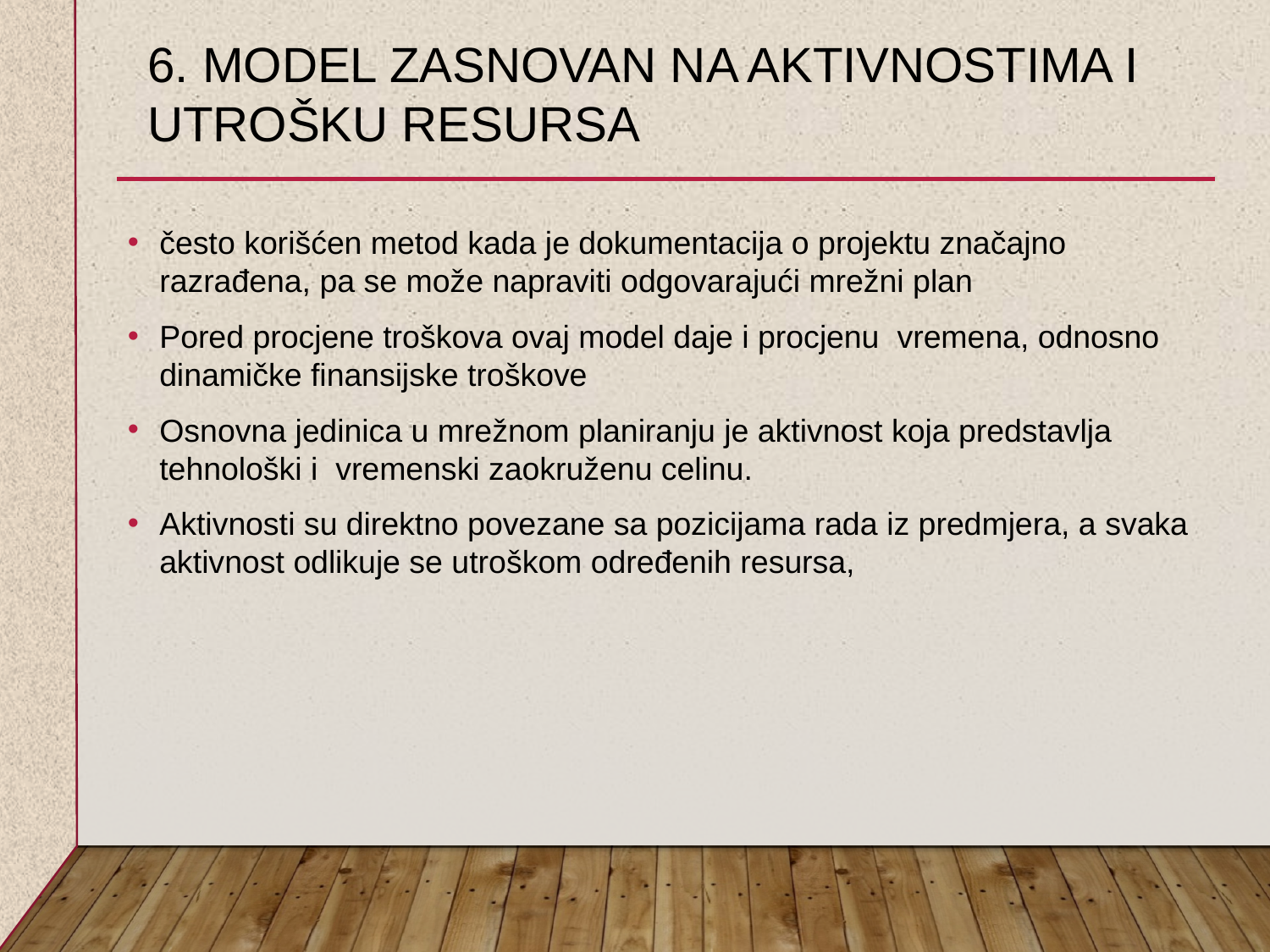

# 6. Model zasnovan na aktivnostima i utrošku resursa
često korišćen metod kada je dokumentacija o projektu značajno razrađena, pa se može napraviti odgovarajući mrežni plan
Pored procjene troškova ovaj model daje i procjenu  vremena, odnosno dinamičke finansijske troškove
Osnovna jedinica u mrežnom planiranju je aktivnost koja predstavlja tehnološki i  vremenski zaokruženu celinu.
Aktivnosti su direktno povezane sa pozicijama rada iz predmjera, a svaka aktivnost odlikuje se utroškom određenih resursa,